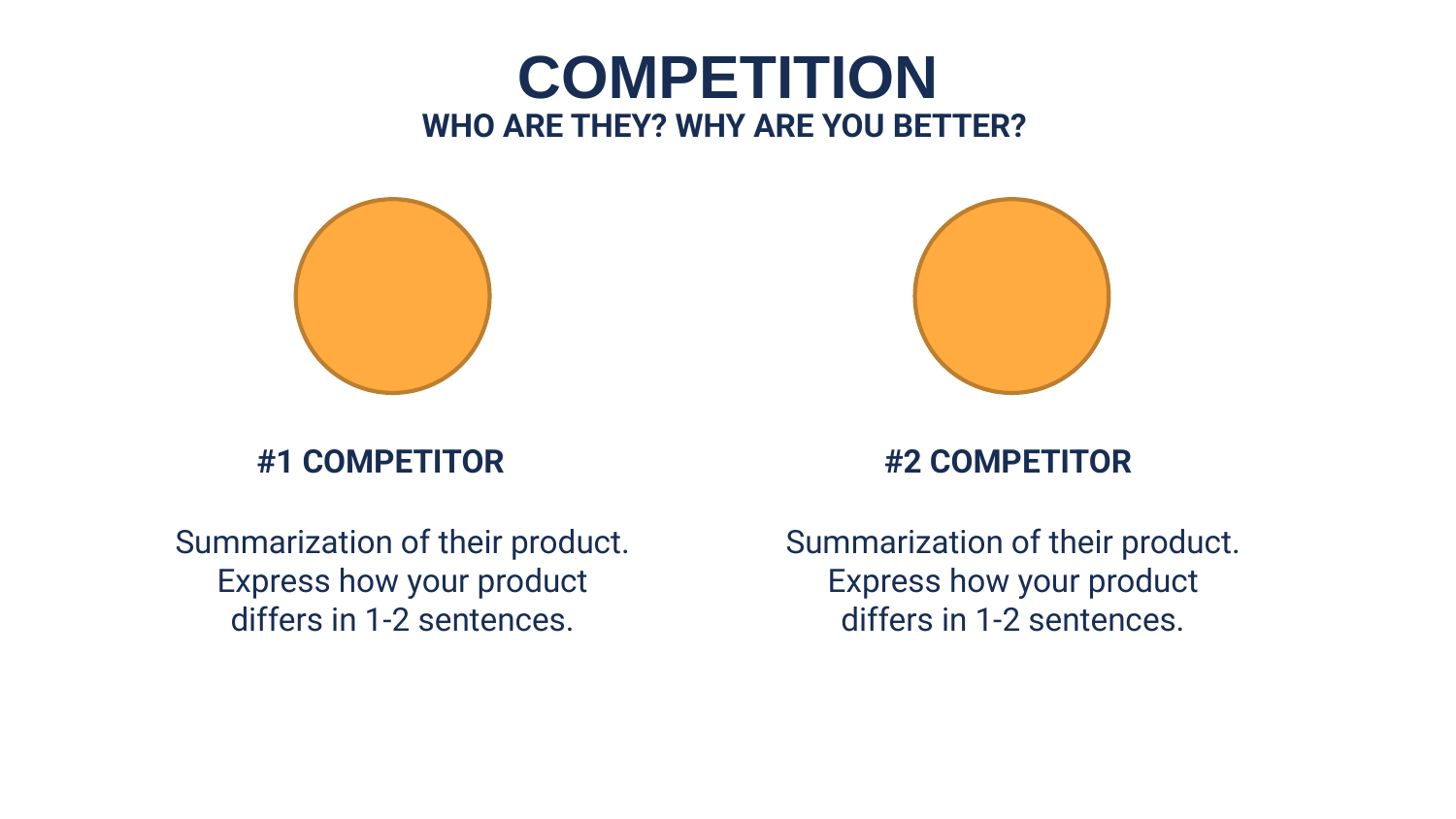

COMPETITION
WHO ARE THEY? WHY ARE YOU BETTER?

#1 COMPETITOR
#2 COMPETITOR
Summarization of their product. Express how your product differs in 1-2 sentences.
Summarization of their product. Express how your product differs in 1-2 sentences.